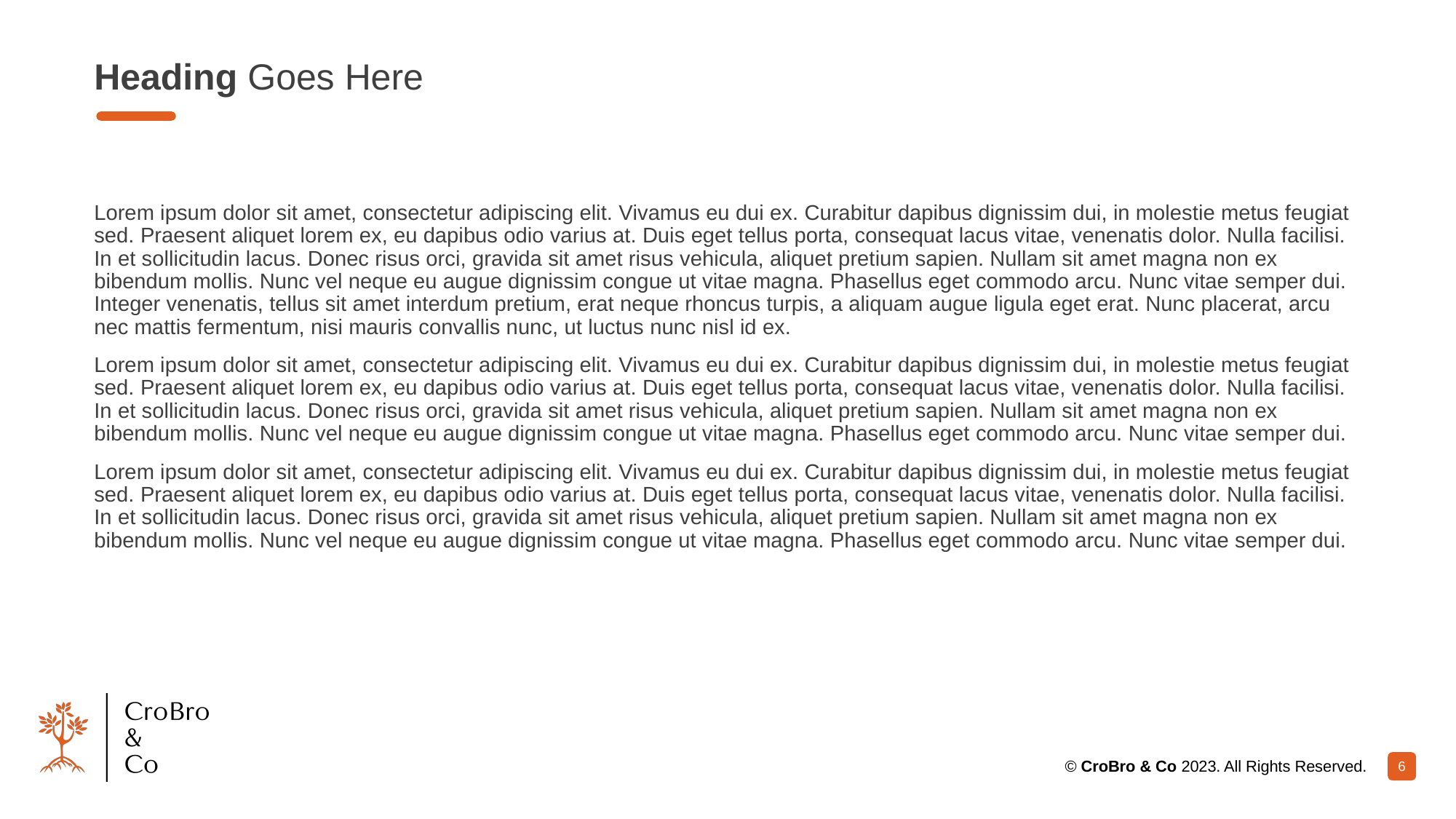

Heading Goes Here
Lorem ipsum dolor sit amet, consectetur adipiscing elit. Vivamus eu dui ex. Curabitur dapibus dignissim dui, in molestie metus feugiat sed. Praesent aliquet lorem ex, eu dapibus odio varius at. Duis eget tellus porta, consequat lacus vitae, venenatis dolor. Nulla facilisi. In et sollicitudin lacus. Donec risus orci, gravida sit amet risus vehicula, aliquet pretium sapien. Nullam sit amet magna non ex bibendum mollis. Nunc vel neque eu augue dignissim congue ut vitae magna. Phasellus eget commodo arcu. Nunc vitae semper dui. Integer venenatis, tellus sit amet interdum pretium, erat neque rhoncus turpis, a aliquam augue ligula eget erat. Nunc placerat, arcu nec mattis fermentum, nisi mauris convallis nunc, ut luctus nunc nisl id ex.
Lorem ipsum dolor sit amet, consectetur adipiscing elit. Vivamus eu dui ex. Curabitur dapibus dignissim dui, in molestie metus feugiat sed. Praesent aliquet lorem ex, eu dapibus odio varius at. Duis eget tellus porta, consequat lacus vitae, venenatis dolor. Nulla facilisi. In et sollicitudin lacus. Donec risus orci, gravida sit amet risus vehicula, aliquet pretium sapien. Nullam sit amet magna non ex bibendum mollis. Nunc vel neque eu augue dignissim congue ut vitae magna. Phasellus eget commodo arcu. Nunc vitae semper dui.
Lorem ipsum dolor sit amet, consectetur adipiscing elit. Vivamus eu dui ex. Curabitur dapibus dignissim dui, in molestie metus feugiat sed. Praesent aliquet lorem ex, eu dapibus odio varius at. Duis eget tellus porta, consequat lacus vitae, venenatis dolor. Nulla facilisi. In et sollicitudin lacus. Donec risus orci, gravida sit amet risus vehicula, aliquet pretium sapien. Nullam sit amet magna non ex bibendum mollis. Nunc vel neque eu augue dignissim congue ut vitae magna. Phasellus eget commodo arcu. Nunc vitae semper dui.